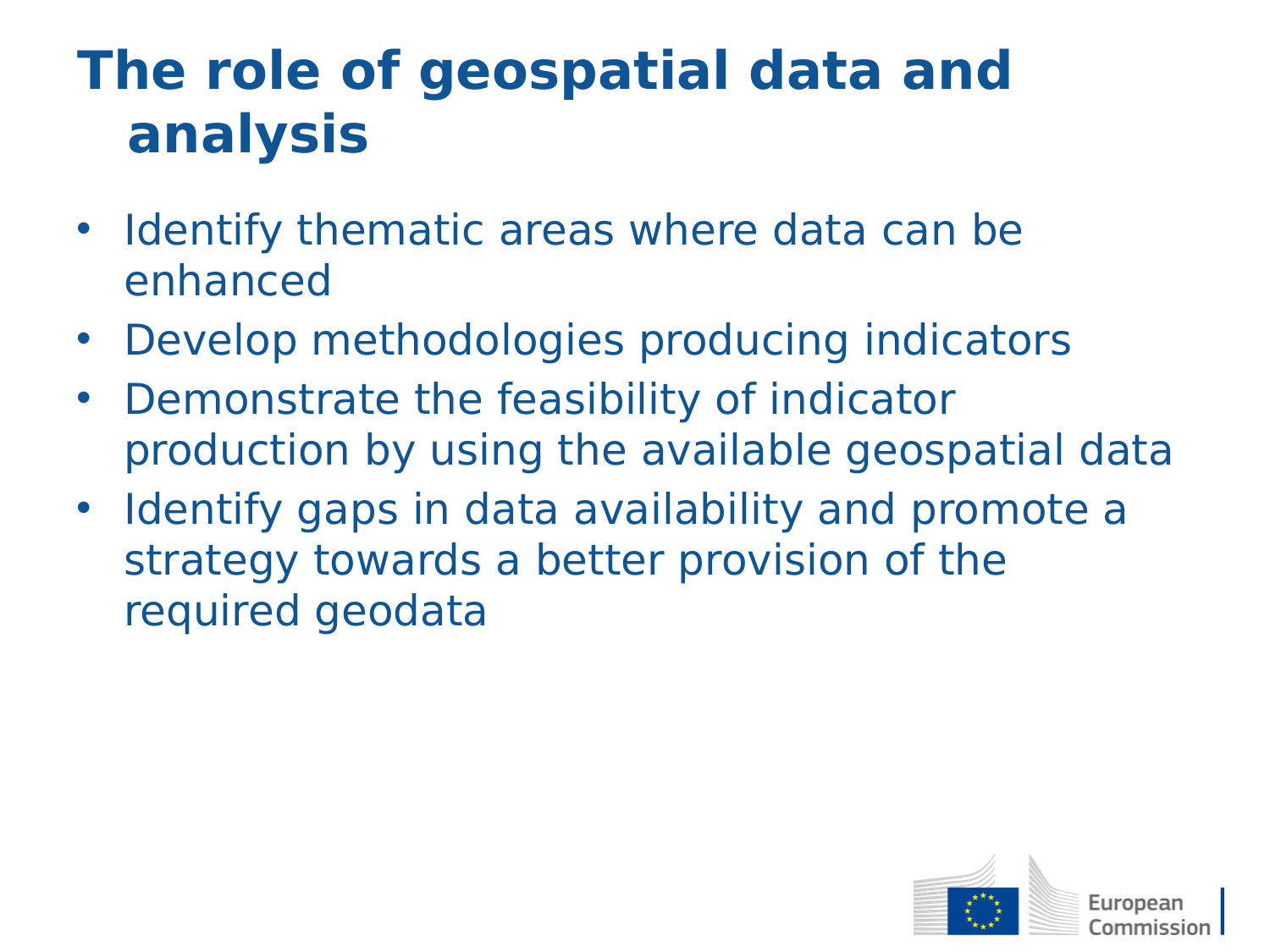

# The role of geospatial data and analysis
Identify thematic areas where data can be enhanced
Develop methodologies producing indicators
Demonstrate the feasibility of indicator production by using the available geospatial data
Identify gaps in data availability and promote a strategy towards a better provision of the required geodata